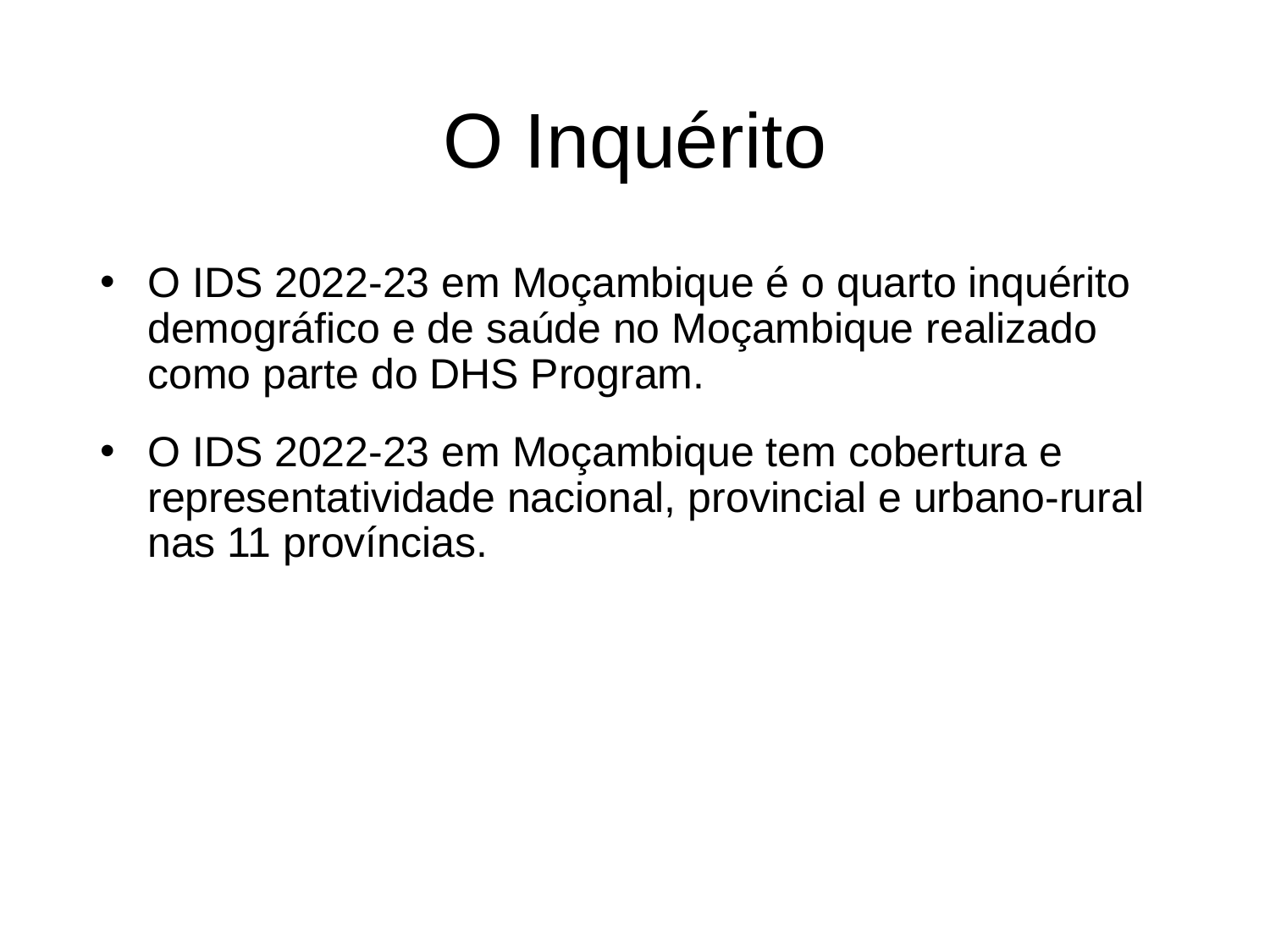

# O Inquérito
O IDS 2022-23 em Moçambique é o quarto inquérito demográfico e de saúde no Moçambique realizado como parte do DHS Program.
O IDS 2022-23 em Moçambique tem cobertura e representatividade nacional, provincial e urbano-rural nas 11 províncias.